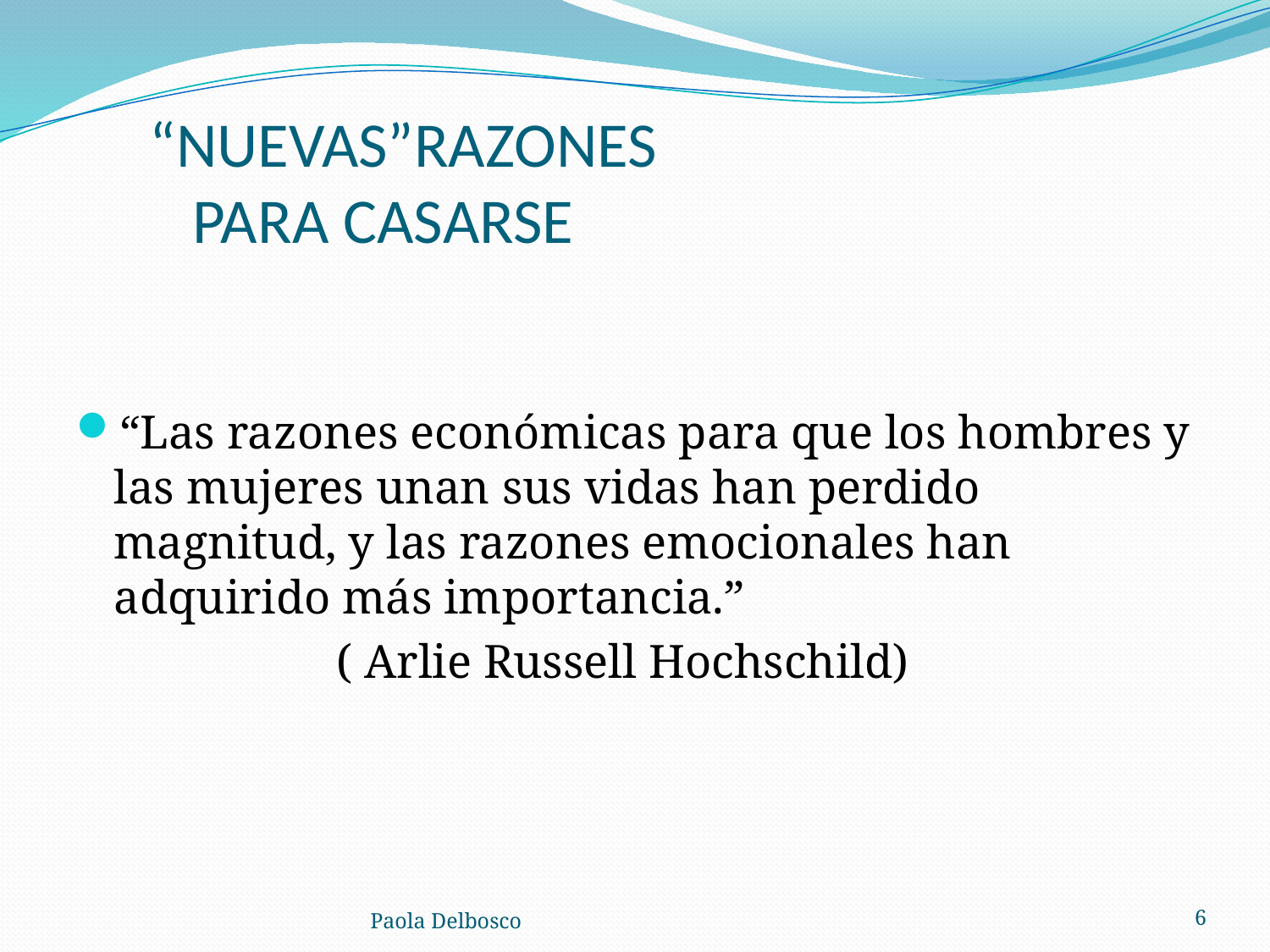

# “NUEVAS”RAZONES PARA CASARSE

“Las razones económicas para que los hombres y las mujeres unan sus vidas han perdido magnitud, y las razones emocionales han adquirido más importancia.”
                      ( Arlie Russell Hochschild)
Paola Delbosco
6